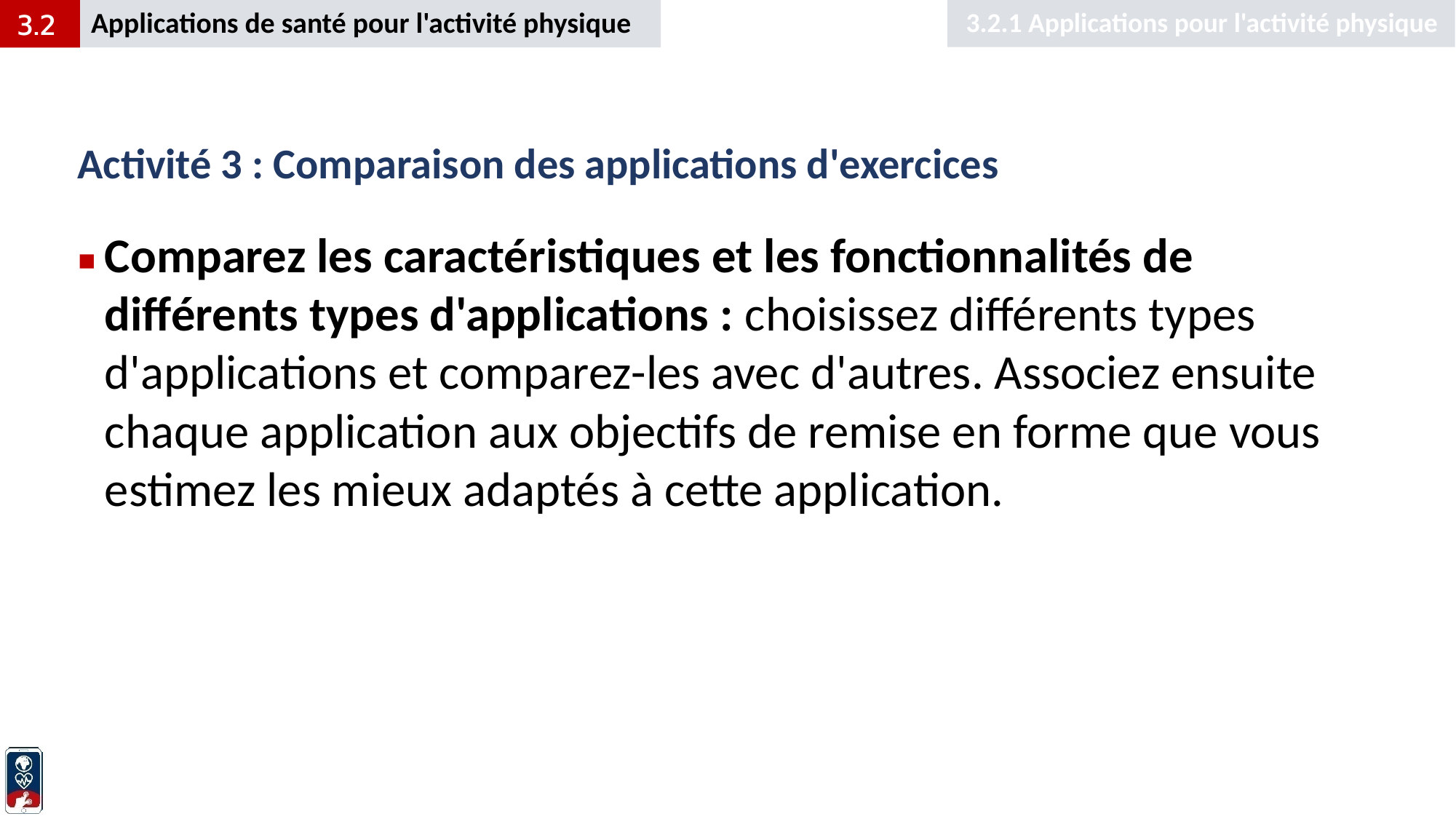

3.2.1 Applications pour l'activité physique
Applications de santé pour l'activité physique
3.2
# Activité 3 : Comparaison des applications d'exercices
Comparez les caractéristiques et les fonctionnalités de différents types d'applications : choisissez différents types d'applications et comparez-les avec d'autres. Associez ensuite chaque application aux objectifs de remise en forme que vous estimez les mieux adaptés à cette application.